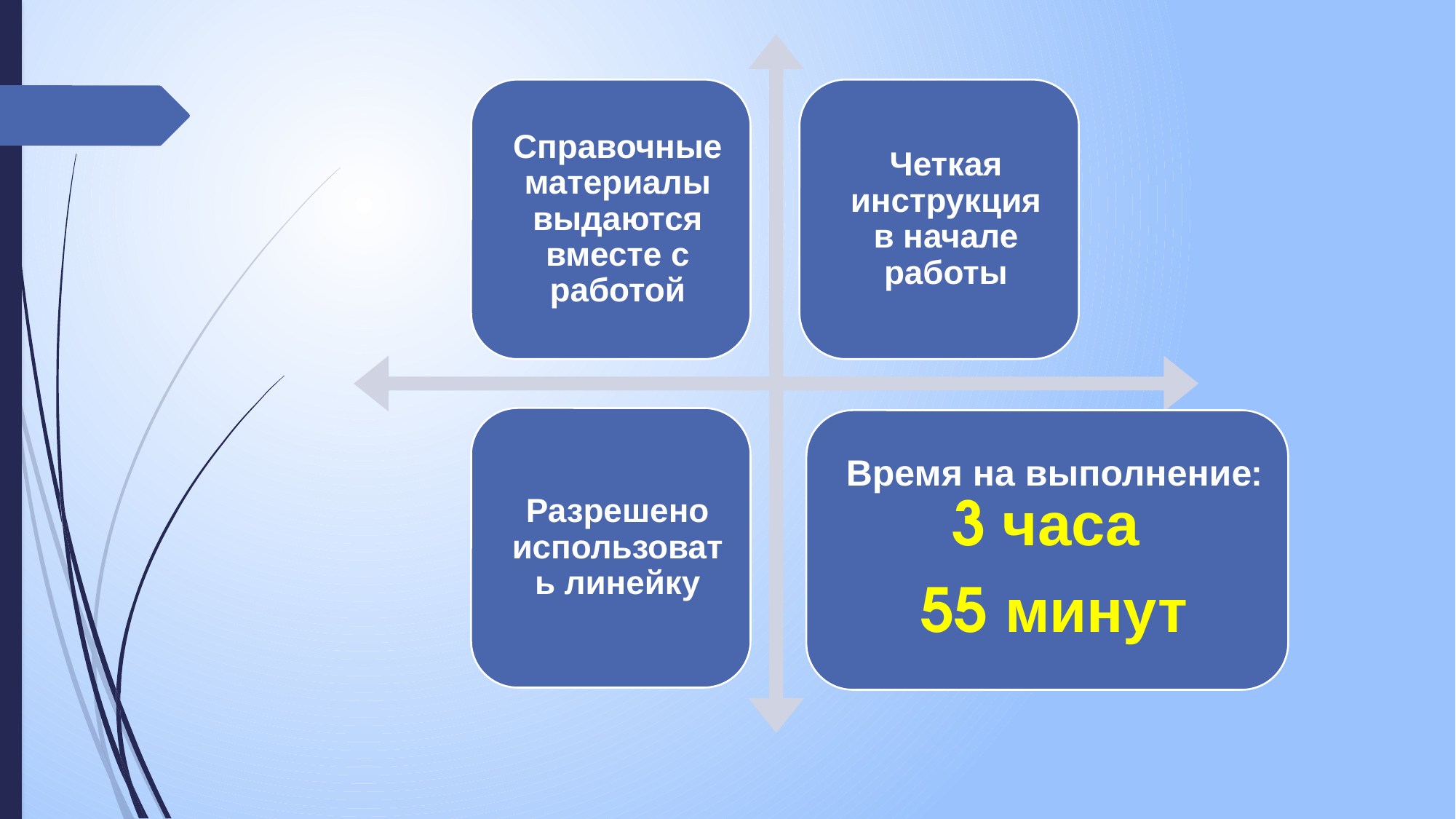

Справочные материалы выдаются вместе с работой
Четкая инструкция в начале работы
Разрешено использовать линейку
Время на выполнение: 3 часа
55 минут